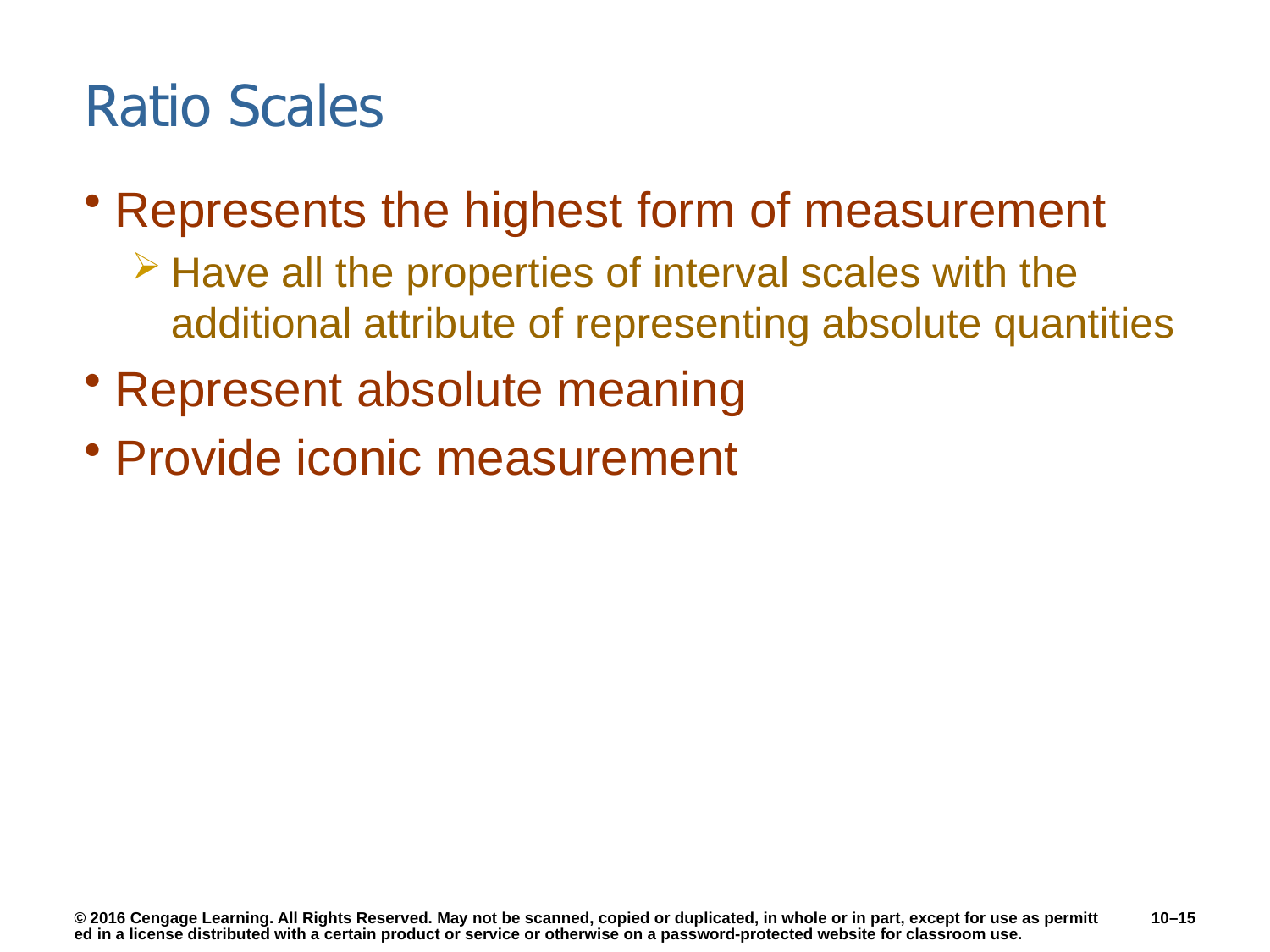

# Ratio Scales
Represents the highest form of measurement
Have all the properties of interval scales with the additional attribute of representing absolute quantities
Represent absolute meaning
Provide iconic measurement

10–15
© 2016 Cengage Learning. All Rights Reserved. May not be scanned, copied or duplicated, in whole or in part, except for use as permitted in a license distributed with a certain product or service or otherwise on a password-protected website for classroom use.